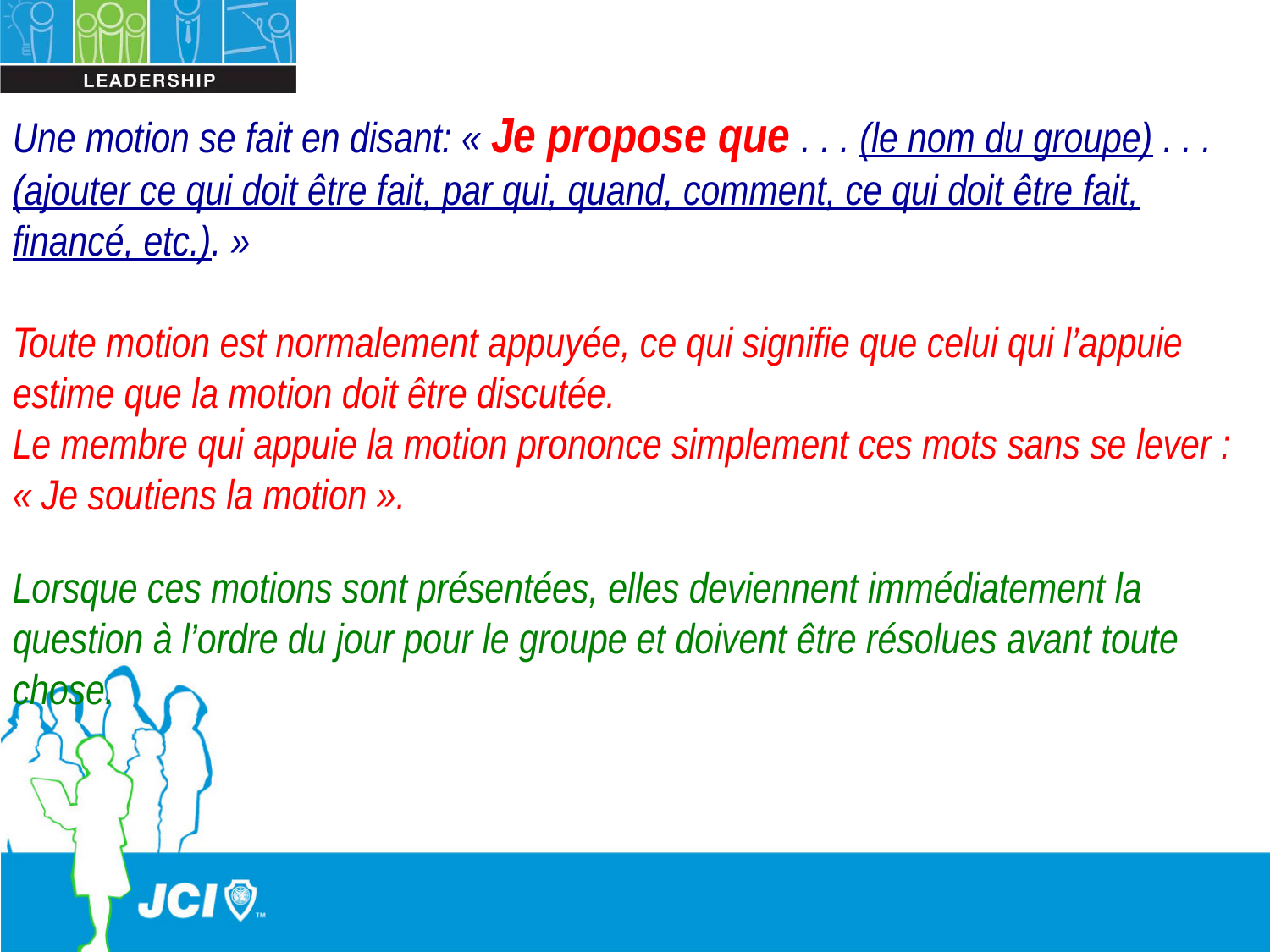

Une motion se fait en disant: « Je propose que . . . (le nom du groupe) . . . (ajouter ce qui doit être fait, par qui, quand, comment, ce qui doit être fait, financé, etc.). »

Toute motion est normalement appuyée, ce qui signifie que celui qui l’appuie estime que la motion doit être discutée.
Le membre qui appuie la motion prononce simplement ces mots sans se lever : « Je soutiens la motion ».

Lorsque ces motions sont présentées, elles deviennent immédiatement la question à l’ordre du jour pour le groupe et doivent être résolues avant toute chose.